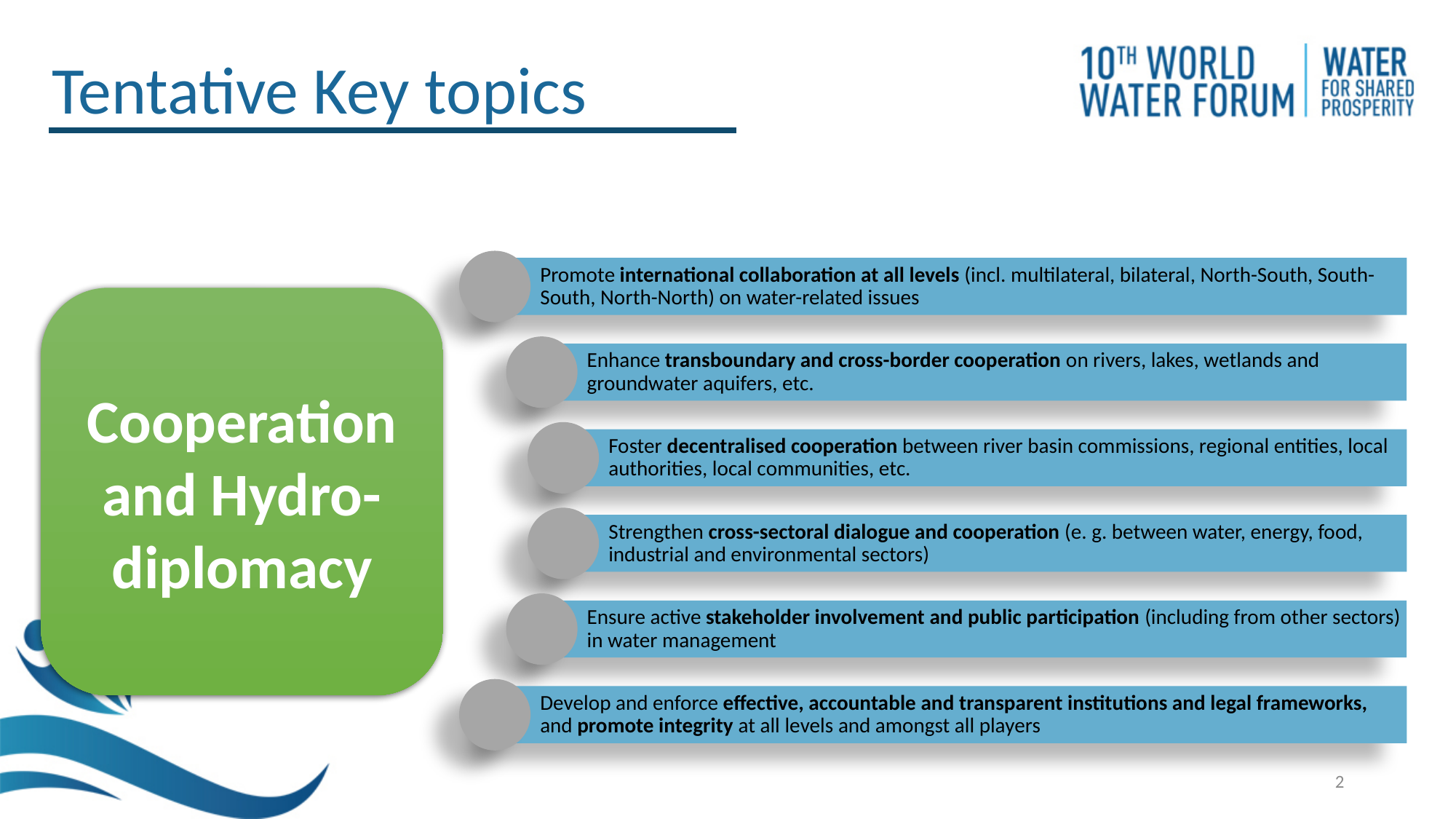

Tentative Key topics
Promote international collaboration at all levels (incl. multilateral, bilateral, North-South, South-South, North-North) on water-related issues
Enhance transboundary and cross-border cooperation on rivers, lakes, wetlands and groundwater aquifers, etc.
Foster decentralised cooperation between river basin commissions, regional entities, local authorities, local communities, etc.
Strengthen cross-sectoral dialogue and cooperation (e. g. between water, energy, food, industrial and environmental sectors)
Ensure active stakeholder involvement and public participation (including from other sectors) in water management
Develop and enforce effective, accountable and transparent institutions and legal frameworks, and promote integrity at all levels and amongst all players
Cooperation and Hydro-diplomacy
2